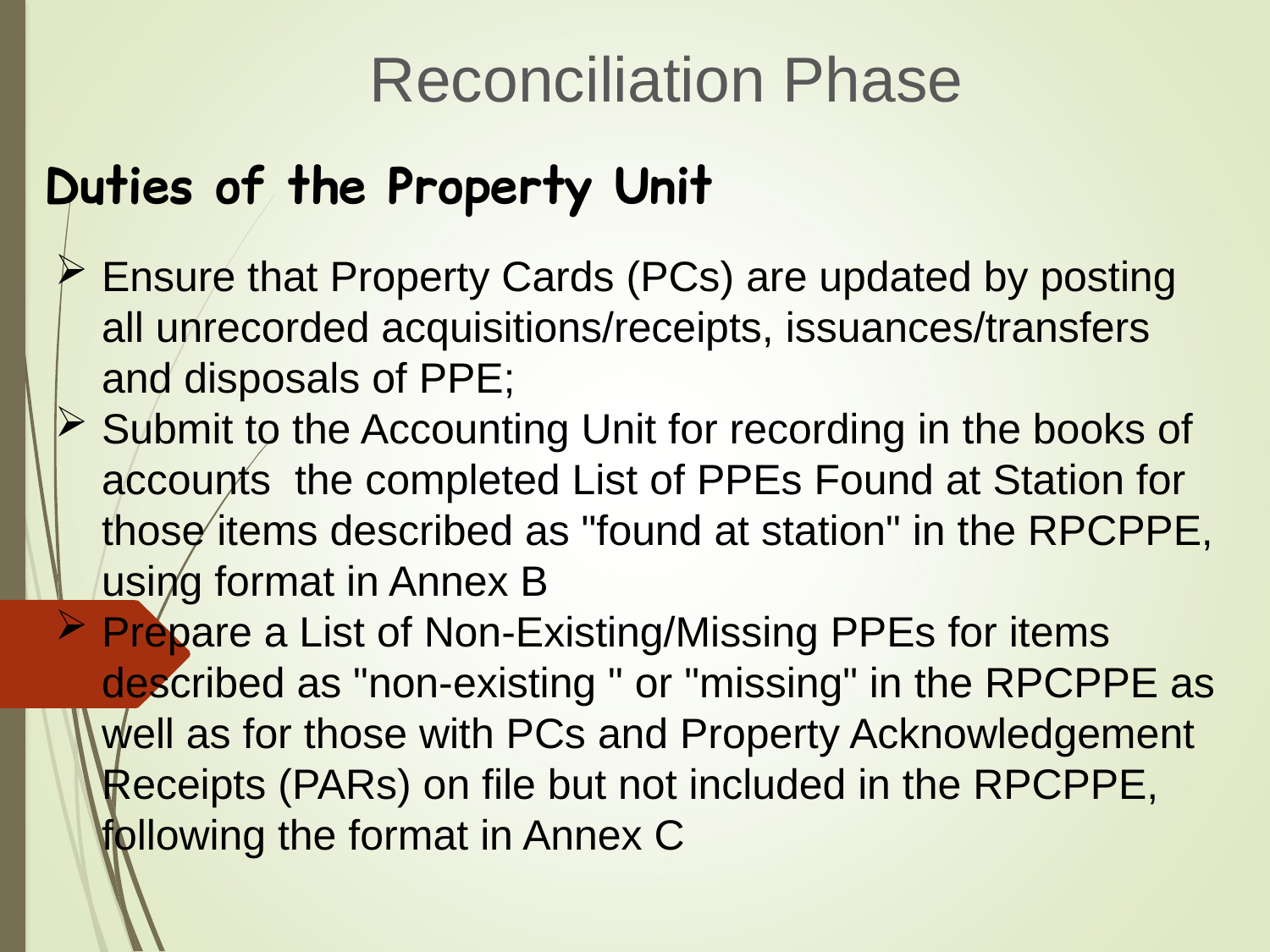

Reconciliation Phase
Duties of the Property Unit
Ensure that Property Cards (PCs) are updated by posting all unrecorded acquisitions/receipts, issuances/transfers and disposals of PPE;
Submit to the Accounting Unit for recording in the books of accounts  the completed List of PPEs Found at Station for those items described as "found at station" in the RPCPPE, using format in Annex B
Prepare a List of Non-Existing/Missing PPEs for items described as "non-existing " or "missing" in the RPCPPE as well as for those with PCs and Property Acknowledgement Receipts (PARs) on file but not included in the RPCPPE, following the format in Annex C